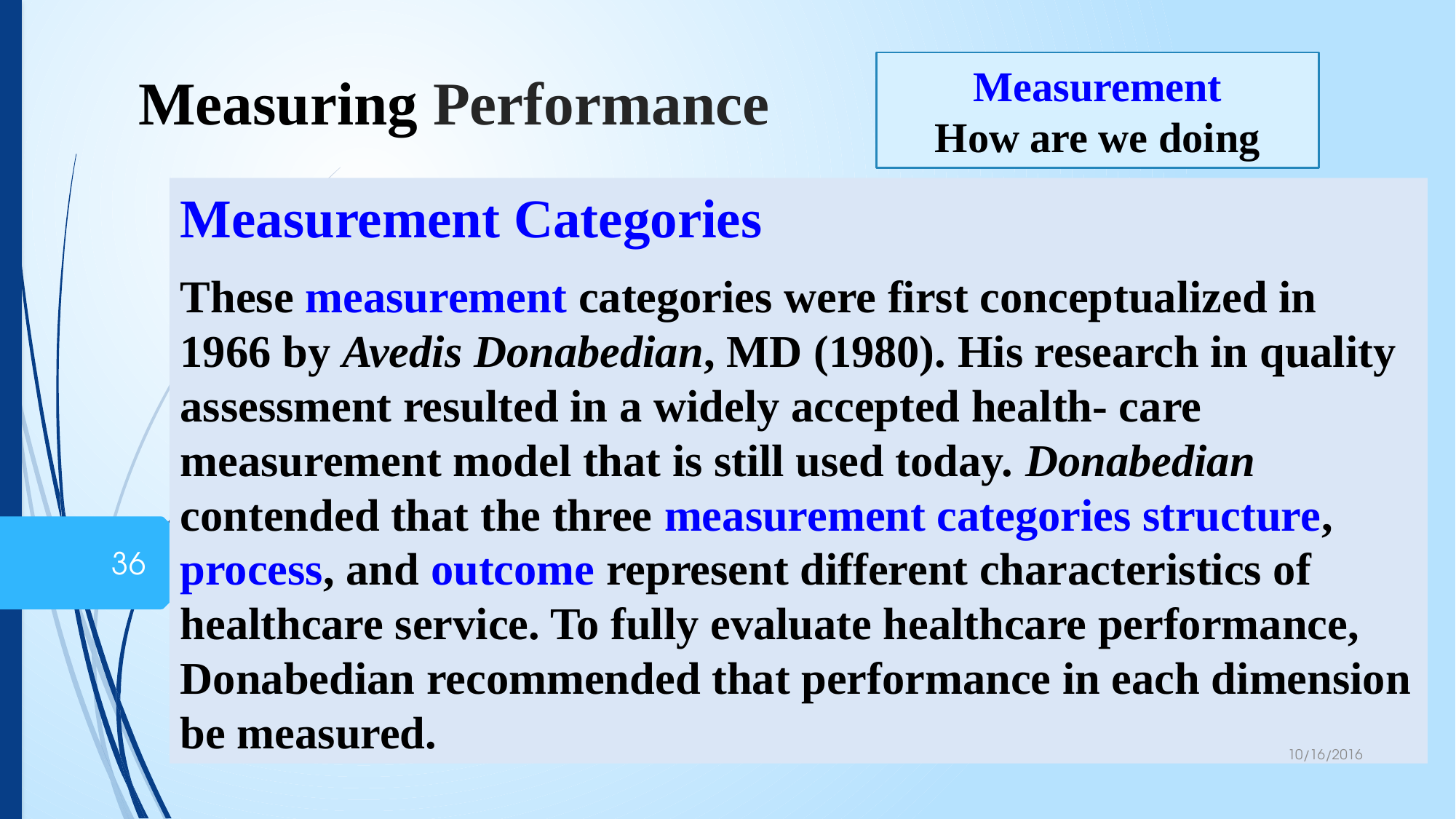

# Measuring Performance
Measurement
How are we doing

Measurement Categories
These measurement categories were first conceptualized in 1966 by Avedis Donabedian, MD (1980). His research in quality assessment resulted in a widely accepted health- care measurement model that is still used today. Donabedian contended that the three measurement categories structure, process, and outcome represent different characteristics of healthcare service. To fully evaluate healthcare performance, Donabedian recommended that performance in each dimension be measured.
36
10/16/2016
Mohammed Alnaif Ph.D.